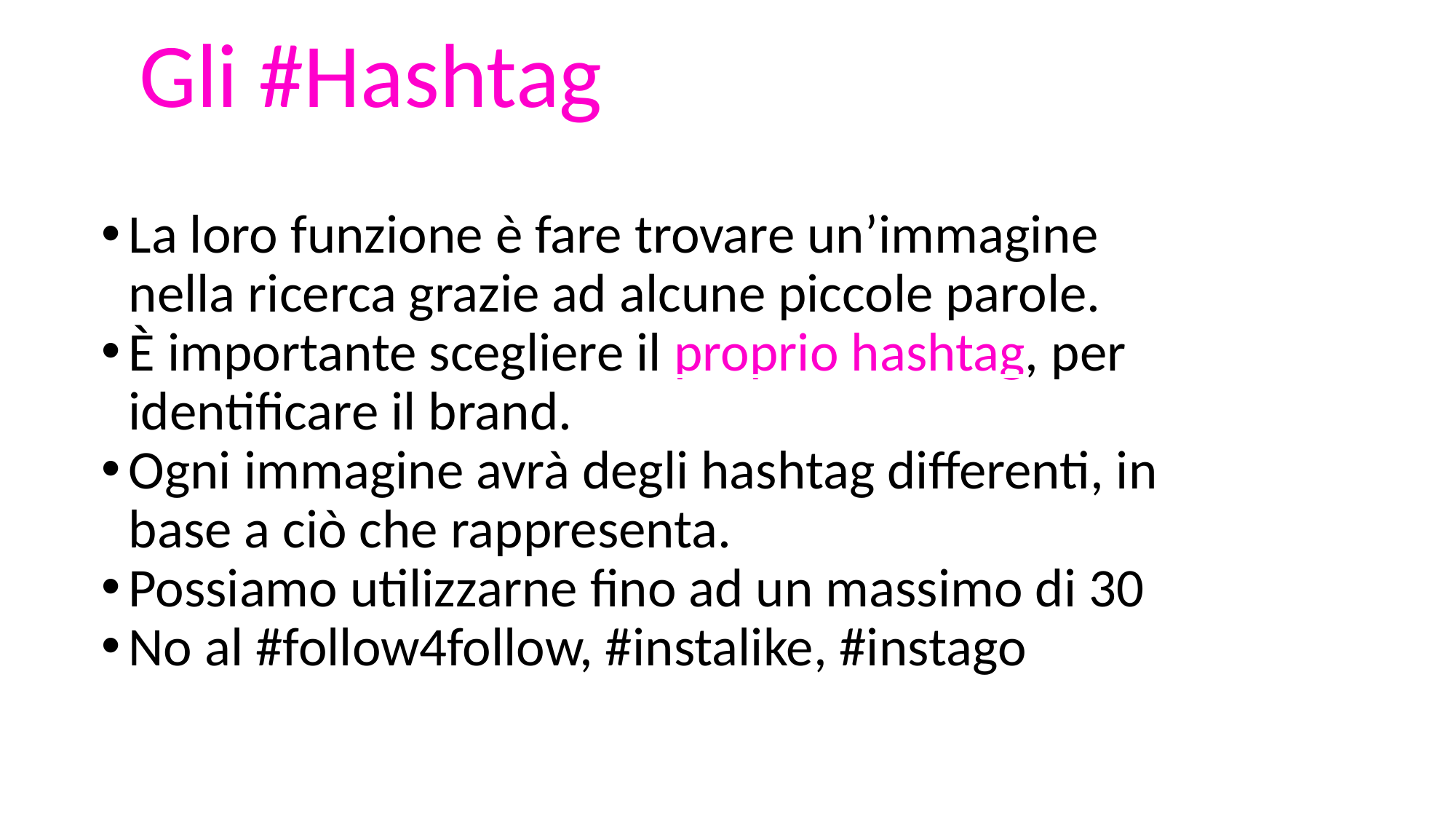

Gli #Hashtag
La loro funzione è fare trovare un’immagine nella ricerca grazie ad alcune piccole parole.
È importante scegliere il proprio hashtag, per identificare il brand.
Ogni immagine avrà degli hashtag differenti, in base a ciò che rappresenta.
Possiamo utilizzarne fino ad un massimo di 30
No al #follow4follow, #instalike, #instago